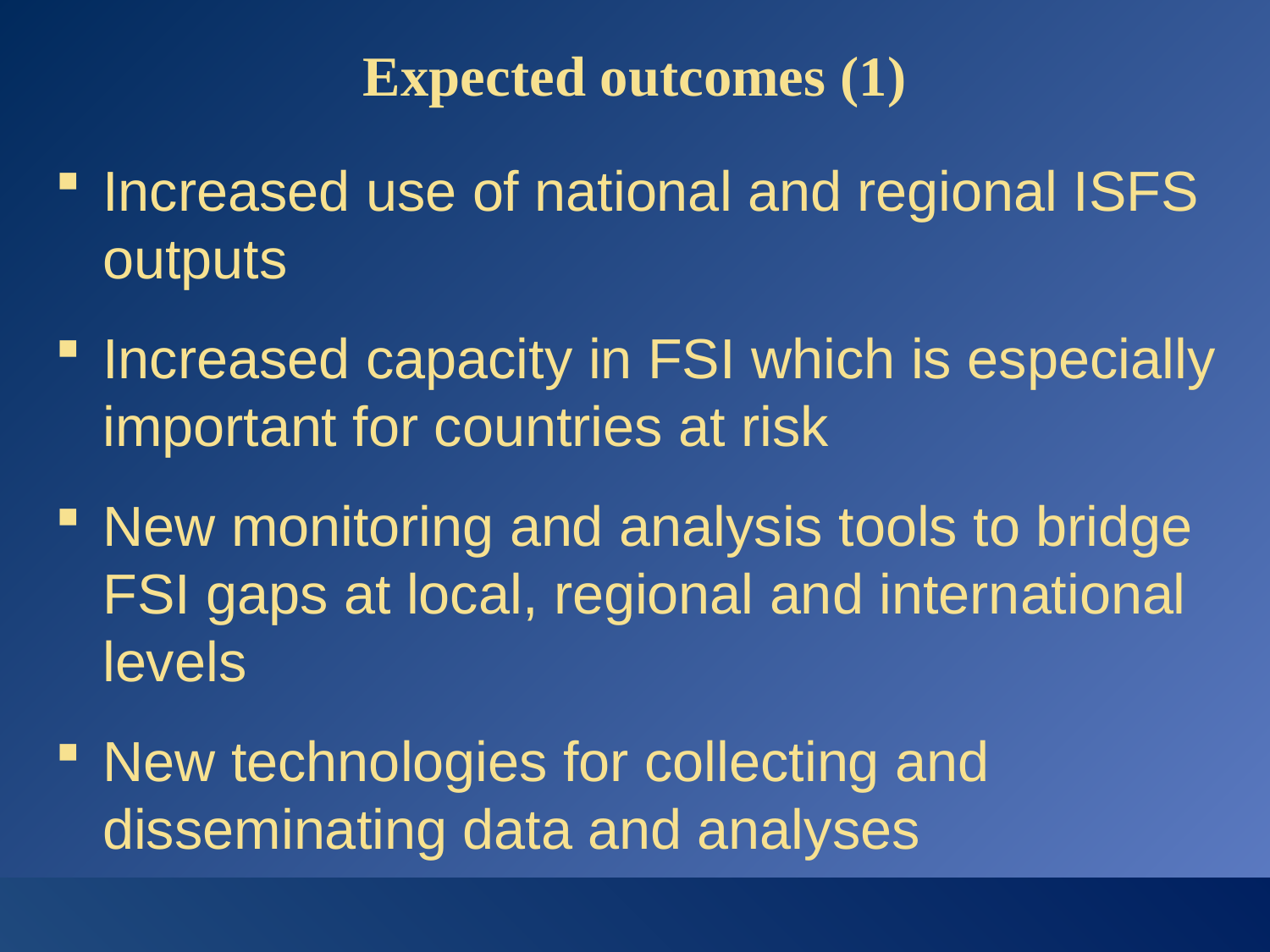

# Expected outcomes (1)
Increased use of national and regional ISFS outputs
Increased capacity in FSI which is especially important for countries at risk
New monitoring and analysis tools to bridge FSI gaps at local, regional and international levels
New technologies for collecting and disseminating data and analyses